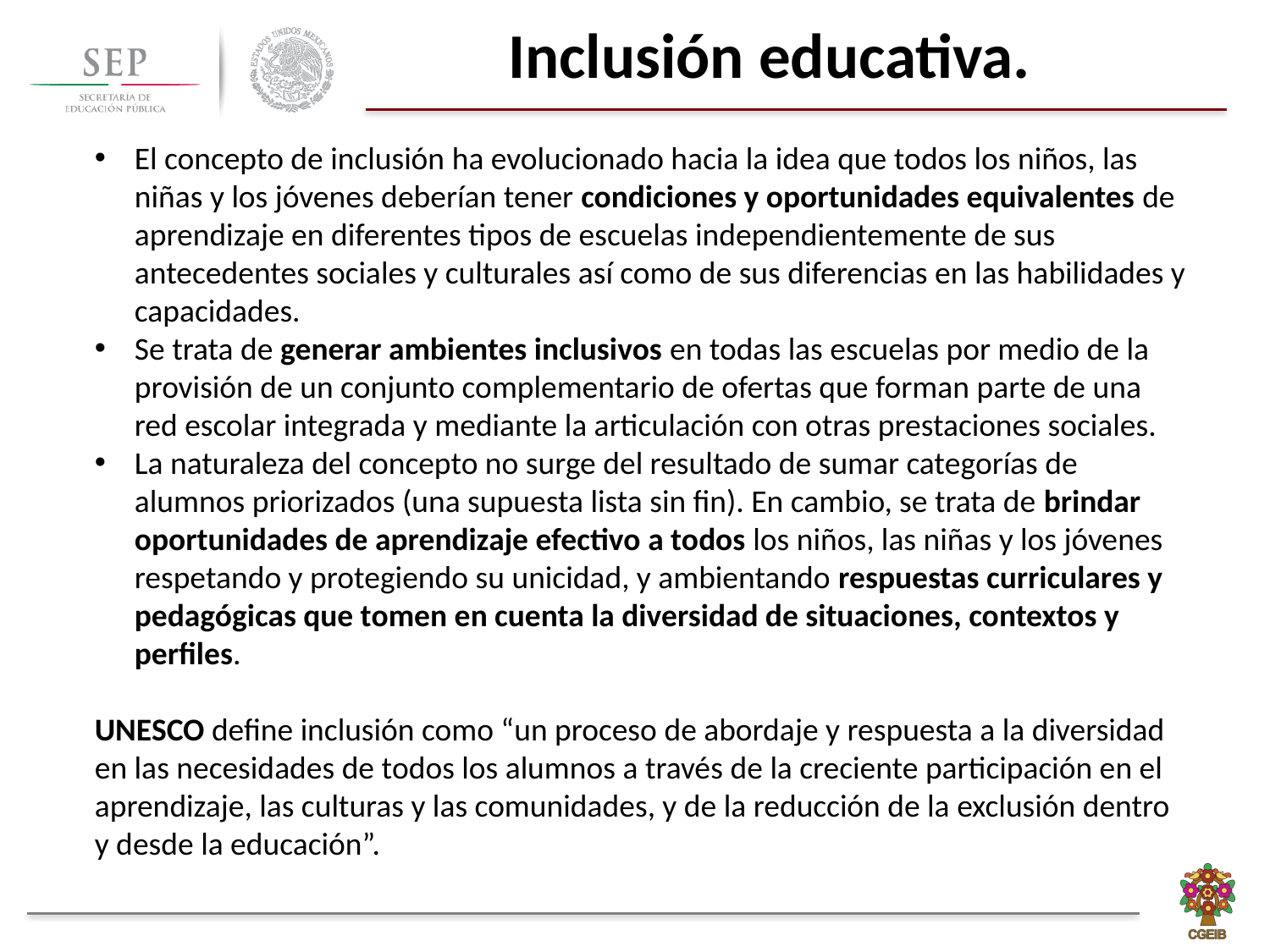

Inclusión educativa.
El concepto de inclusión ha evolucionado hacia la idea que todos los niños, las niñas y los jóvenes deberían tener condiciones y oportunidades equivalentes de aprendizaje en diferentes tipos de escuelas independientemente de sus antecedentes sociales y culturales así como de sus diferencias en las habilidades y capacidades.
Se trata de generar ambientes inclusivos en todas las escuelas por medio de la provisión de un conjunto complementario de ofertas que forman parte de una red escolar integrada y mediante la articulación con otras prestaciones sociales.
La naturaleza del concepto no surge del resultado de sumar categorías de alumnos priorizados (una supuesta lista sin fin). En cambio, se trata de brindar oportunidades de aprendizaje efectivo a todos los niños, las niñas y los jóvenes respetando y protegiendo su unicidad, y ambientando respuestas curriculares y pedagógicas que tomen en cuenta la diversidad de situaciones, contextos y perfiles.

UNESCO define inclusión como “un proceso de abordaje y respuesta a la diversidad en las necesidades de todos los alumnos a través de la creciente participación en el aprendizaje, las culturas y las comunidades, y de la reducción de la exclusión dentro y desde la educación”.